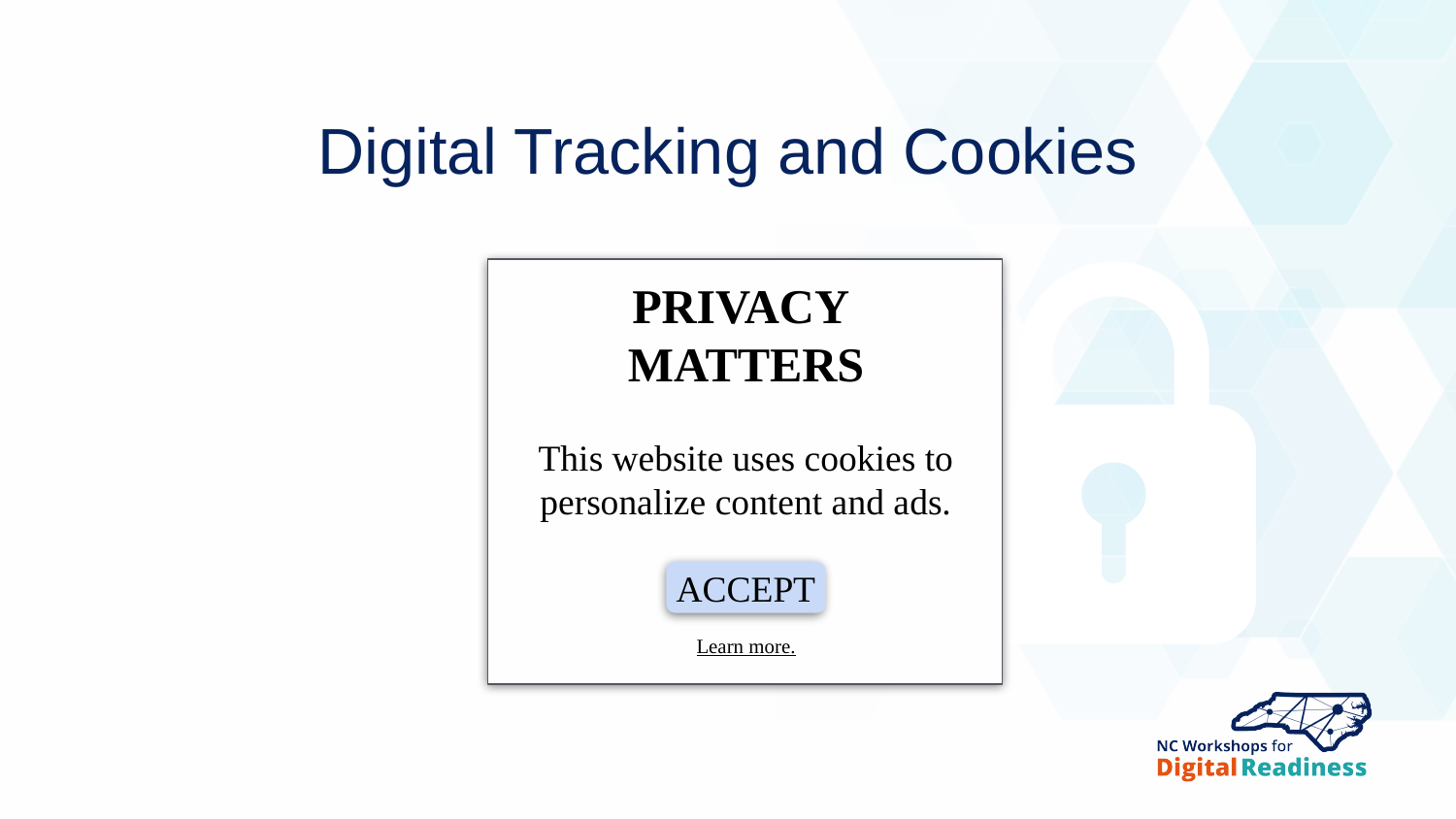

Digital Tracking and Cookies

PRIVACY
MATTERS
This website uses cookies to personalize content and ads.

ACCEPT

Learn more.